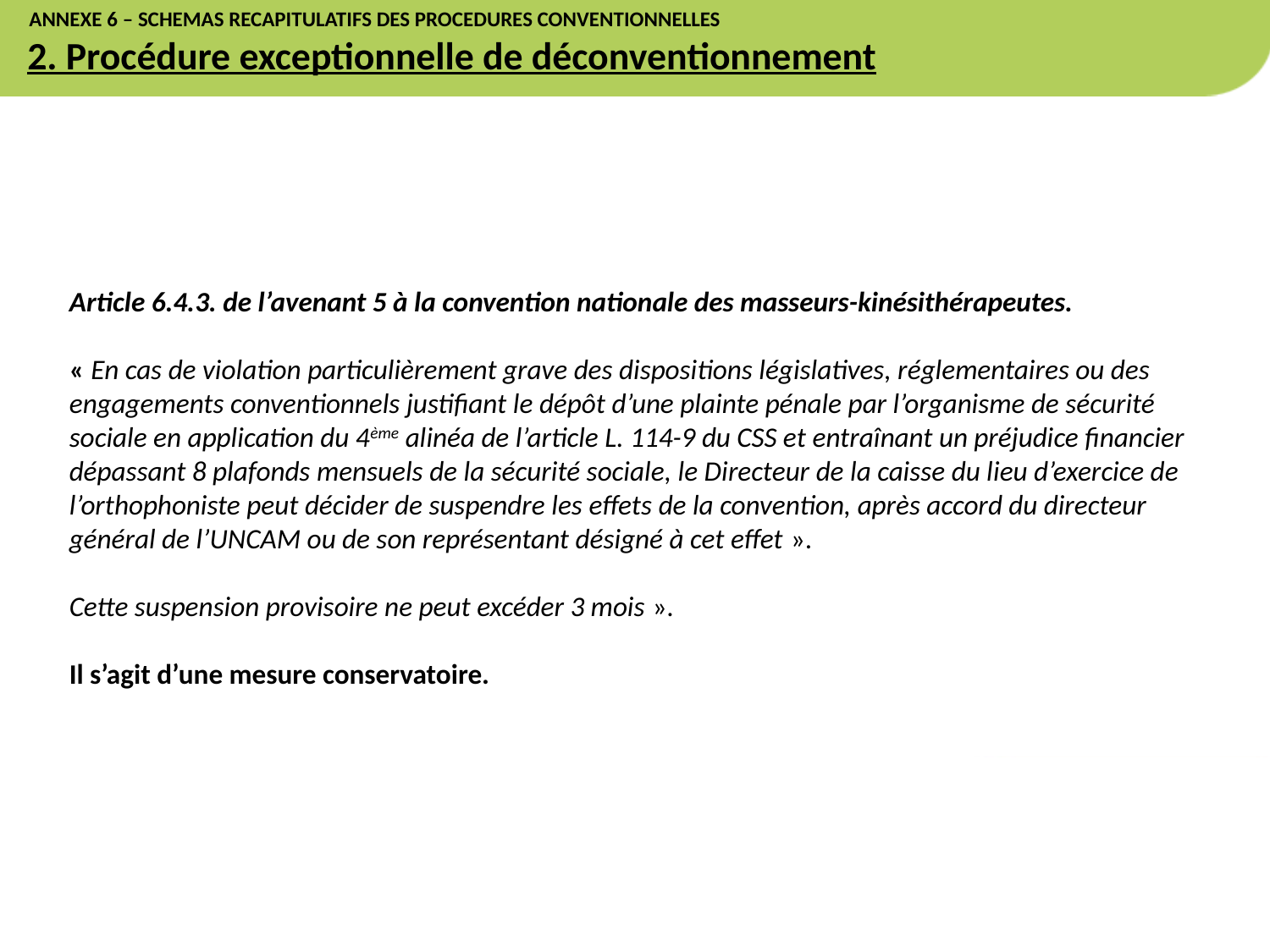

ANNEXE 6 – SCHEMAS RECAPITULATIFS DES PROCEDURES CONVENTIONNELLES
2. Procédure exceptionnelle de déconventionnement
# Article 6.4.3. de l’avenant 5 à la convention nationale des masseurs-kinésithérapeutes. « En cas de violation particulièrement grave des dispositions législatives, réglementaires ou des engagements conventionnels justifiant le dépôt d’une plainte pénale par l’organisme de sécurité sociale en application du 4ème alinéa de l’article L. 114-9 du CSS et entraînant un préjudice financier dépassant 8 plafonds mensuels de la sécurité sociale, le Directeur de la caisse du lieu d’exercice de l’orthophoniste peut décider de suspendre les effets de la convention, après accord du directeur général de l’UNCAM ou de son représentant désigné à cet effet ». Cette suspension provisoire ne peut excéder 3 mois ». Il s’agit d’une mesure conservatoire.